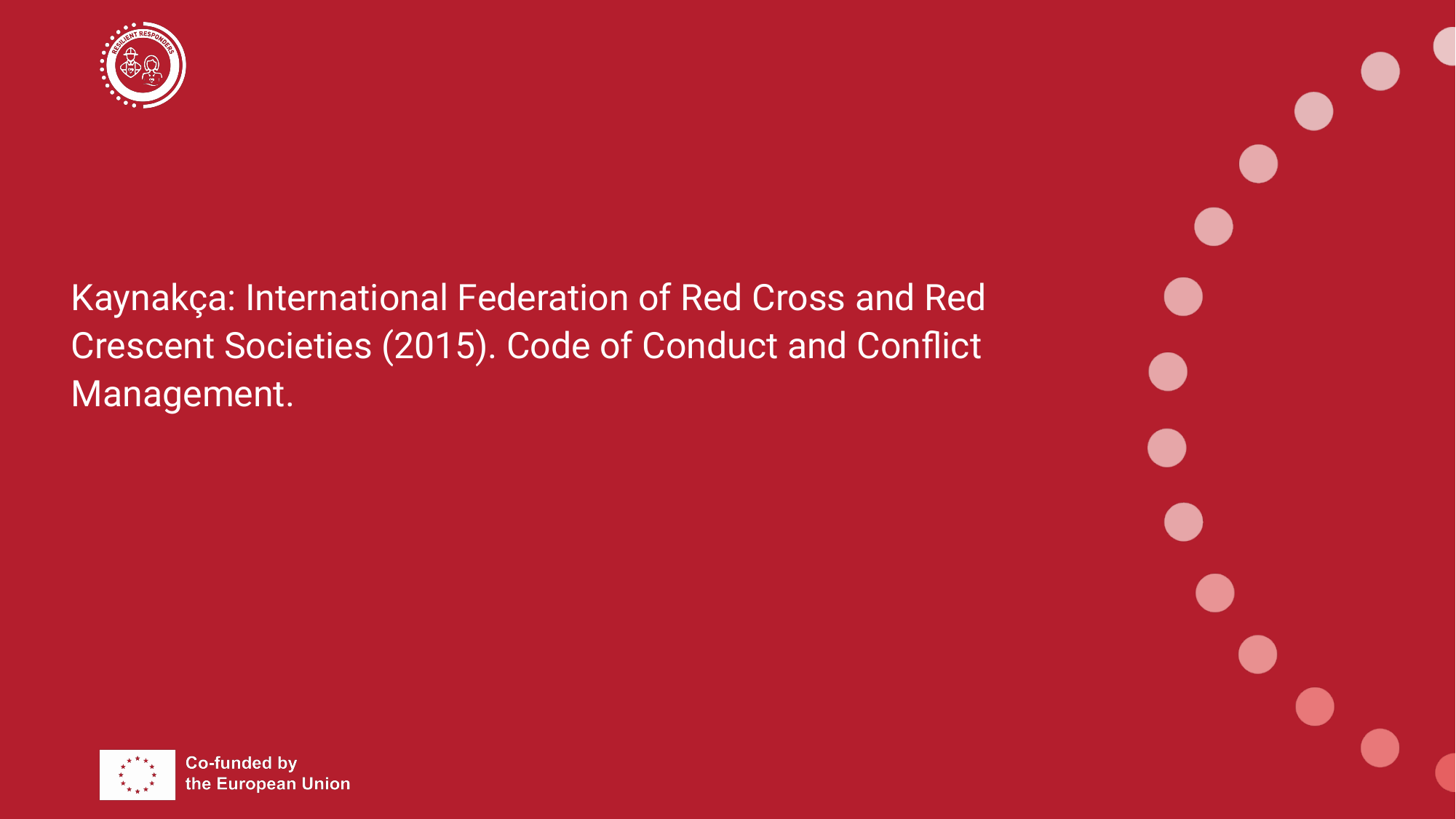

Kaynakça: International Federation of Red Cross and Red Crescent Societies (2015). Code of Conduct and Conflict Management.